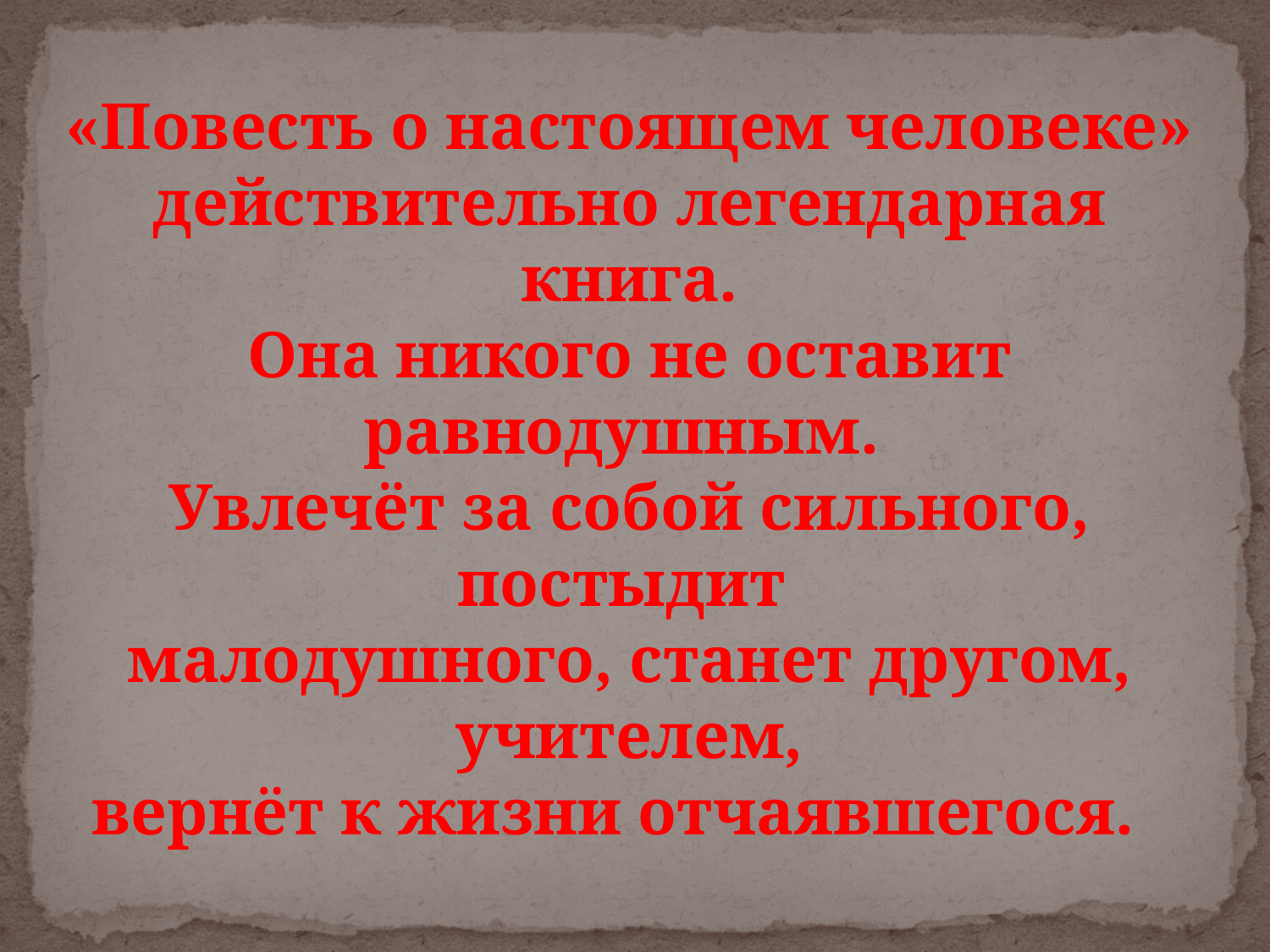

«Повесть о настоящем человеке»
действительно легендарная книга.
Она никого не оставит равнодушным.
Увлечёт за собой сильного, постыдит
малодушного, станет другом, учителем,
вернёт к жизни отчаявшегося.